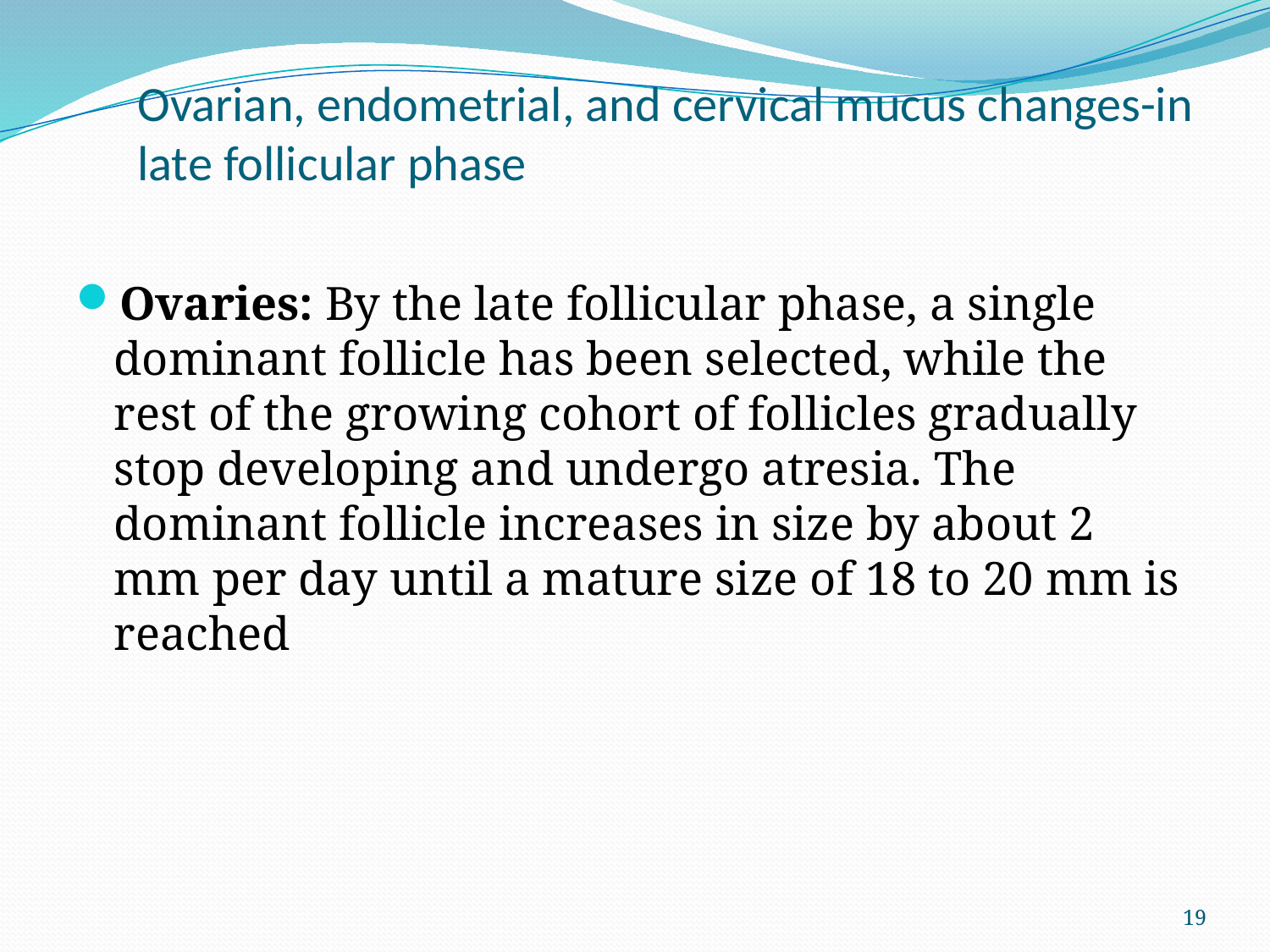

# Ovarian, endometrial, and cervical mucus changes-in late follicular phase
Ovaries: By the late follicular phase, a single dominant follicle has been selected, while the rest of the growing cohort of follicles gradually stop developing and undergo atresia. The dominant follicle increases in size by about 2 mm per day until a mature size of 18 to 20 mm is reached
19